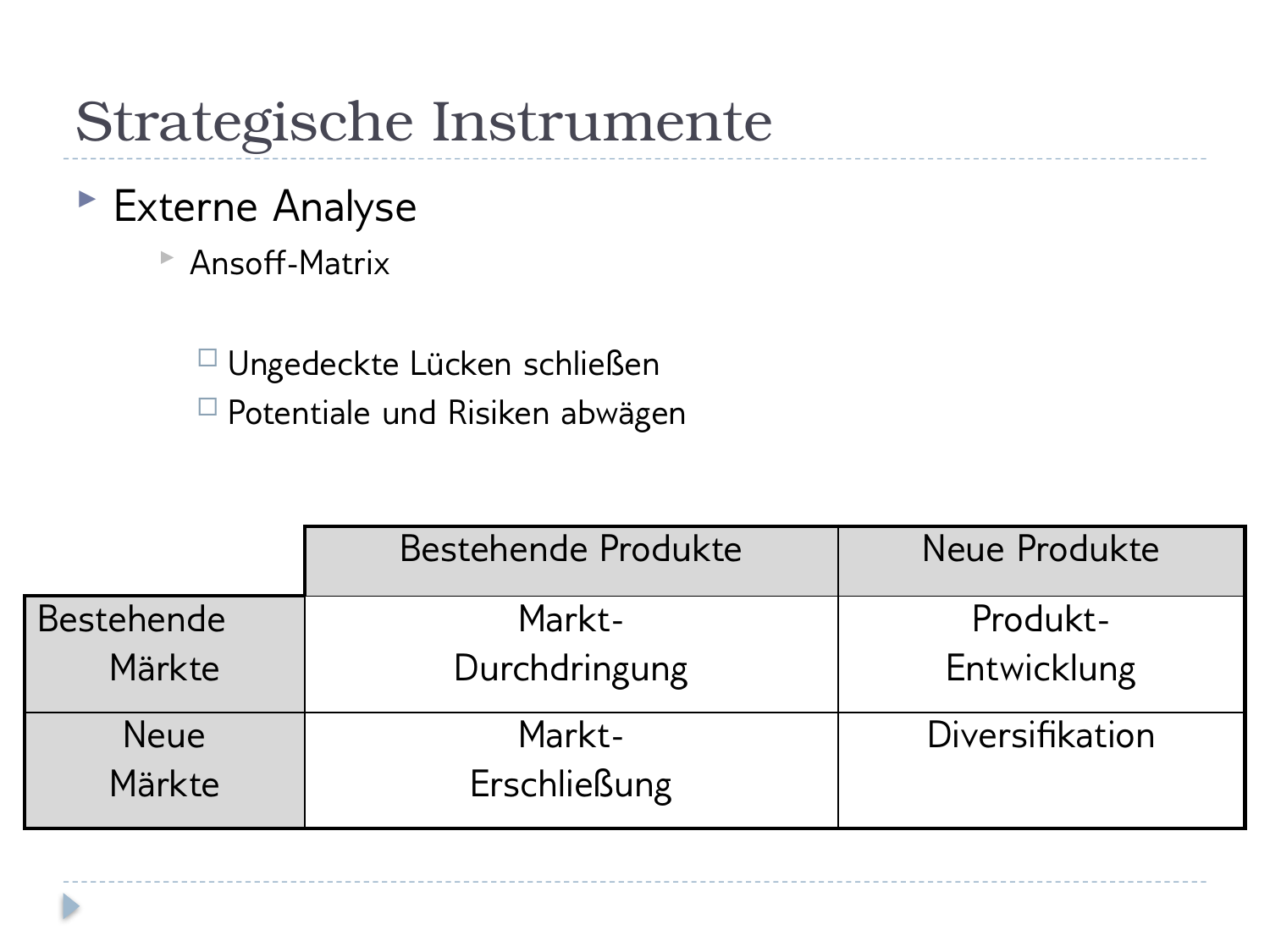

Strategische Instrumente
Externe Analyse
Ansoff-Matrix

Ungedeckte Lücken schließen
Potentiale und Risiken abwägen
|  | Bestehende Produkte | Neue Produkte |
| --- | --- | --- |
| Bestehende Märkte | Markt- Durchdringung | Produkt- Entwicklung |
| Neue Märkte | Markt- Erschließung | Diversifikation |